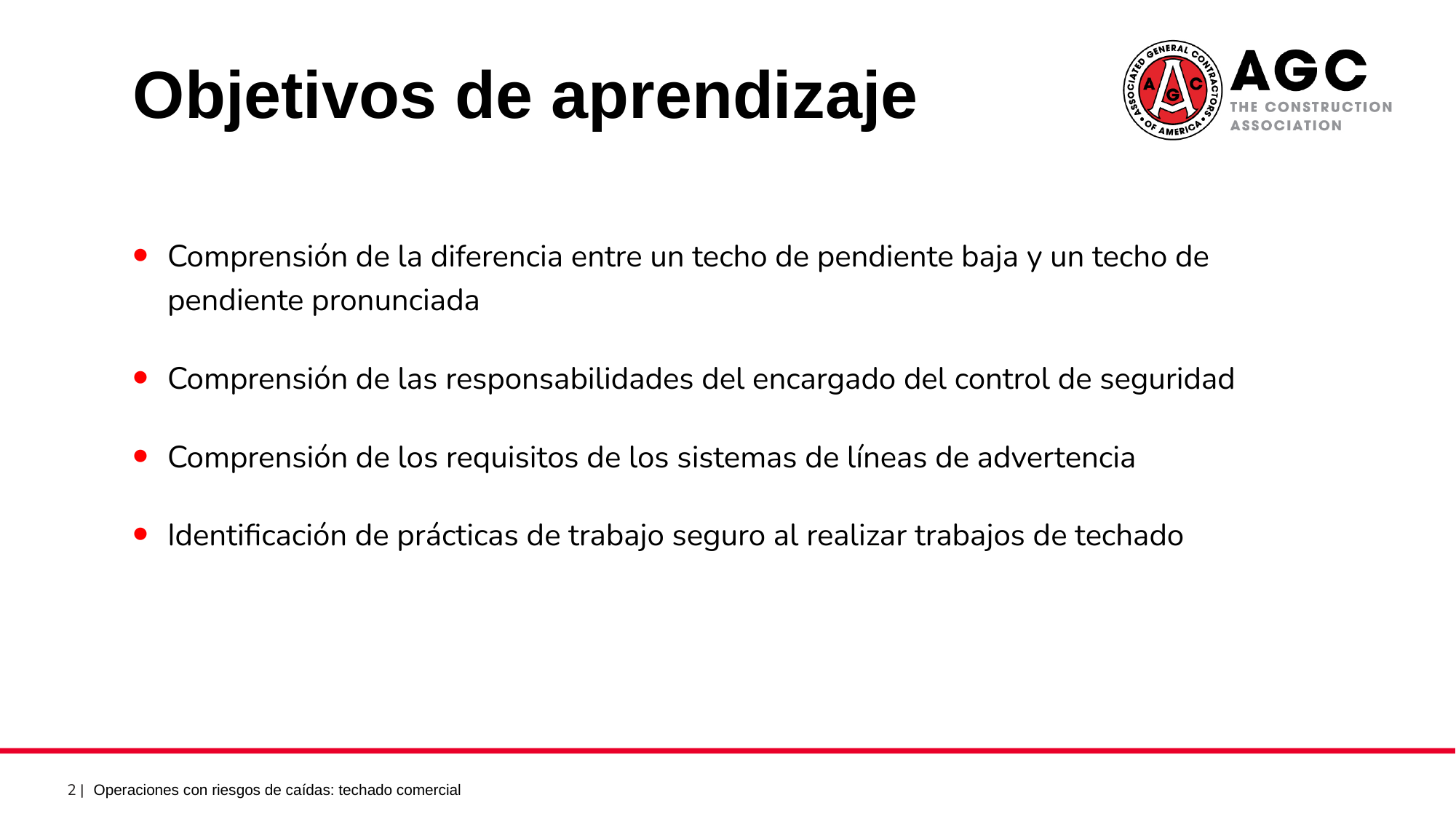

Objetivos de aprendizaje
Comprensión de la diferencia entre un techo de pendiente baja y un techo de pendiente pronunciada
Comprensión de las responsabilidades del encargado del control de seguridad
Comprensión de los requisitos de los sistemas de líneas de advertencia
Identificación de prácticas de trabajo seguro al realizar trabajos de techado
Operaciones con riesgos de caídas: techado comercial